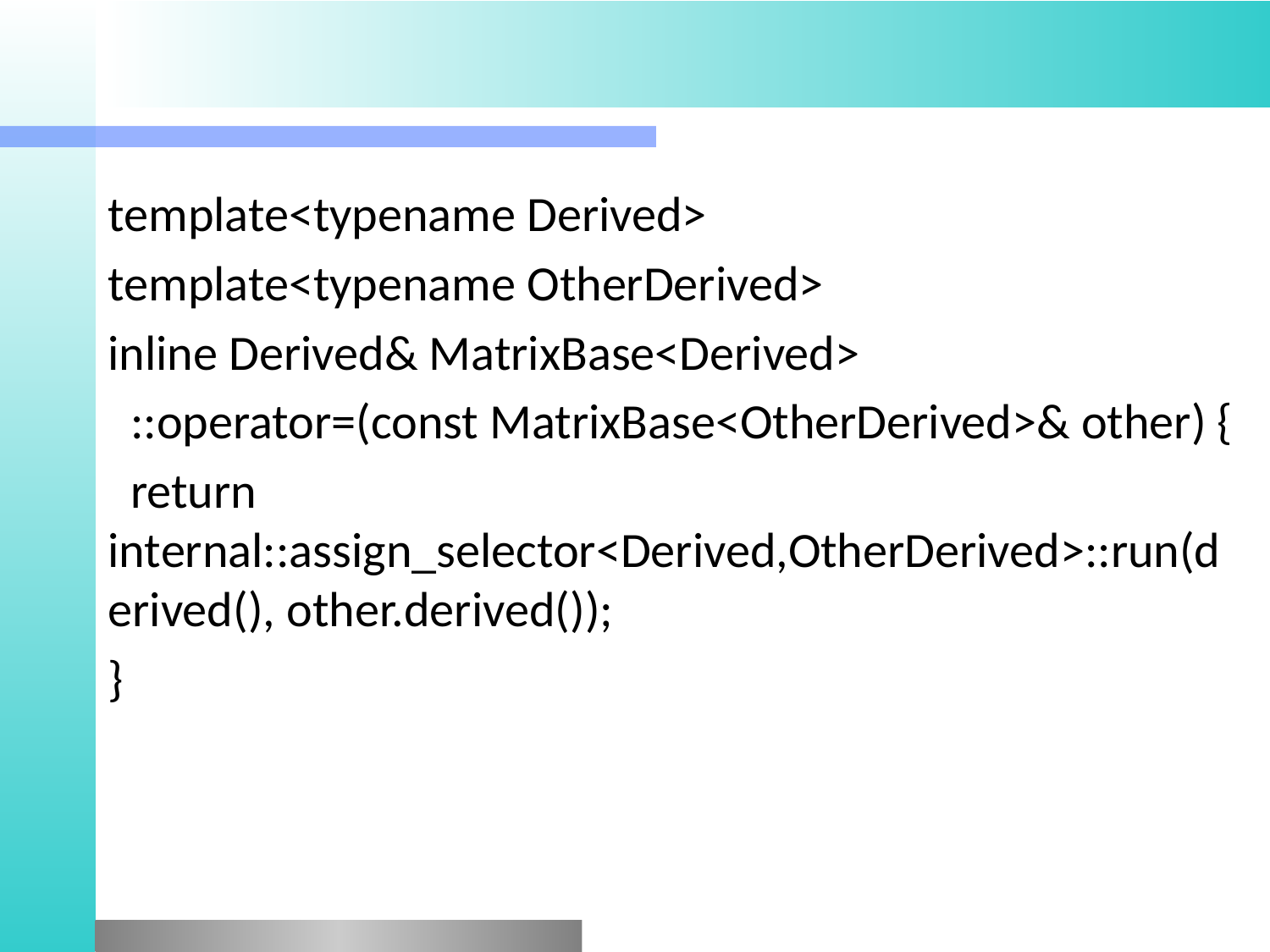

#
template<typename Derived>
template<typename OtherDerived>
inline Derived& MatrixBase<Derived>
  ::operator=(const MatrixBase<OtherDerived>& other) {
  return internal::assign_selector<Derived,OtherDerived>::run(derived(), other.derived());
}